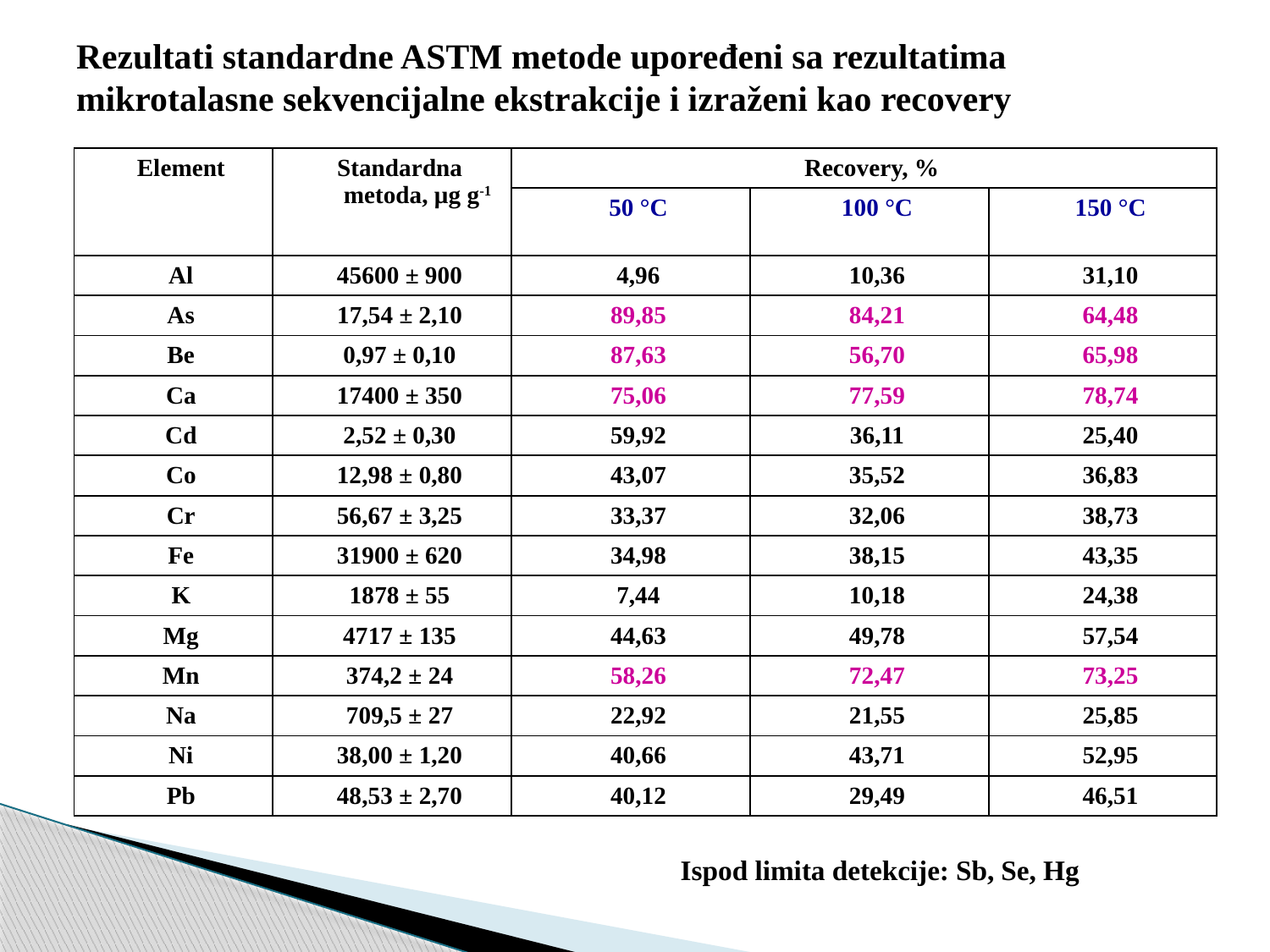

# Rezultati standardne ASTM metode upoređeni sa rezultatima mikrotalasne sekvencijalne ekstrakcije i izraženi kao recovery
| Element | Standardna metoda, μg g-1 | Recovery, % |  |  |
| --- | --- | --- | --- | --- |
|  |  | 50 °C | 100 °C | 150 °C |
| Al | 45600 ± 900 | 4,96 | 10,36 | 31,10 |
| As | 17,54 ± 2,10 | 89,85 | 84,21 | 64,48 |
| Be | 0,97 ± 0,10 | 87,63 | 56,70 | 65,98 |
| Ca | 17400 ± 350 | 75,06 | 77,59 | 78,74 |
| Cd | 2,52 ± 0,30 | 59,92 | 36,11 | 25,40 |
| Co | 12,98 ± 0,80 | 43,07 | 35,52 | 36,83 |
| Cr | 56,67 ± 3,25 | 33,37 | 32,06 | 38,73 |
| Fe | 31900 ± 620 | 34,98 | 38,15 | 43,35 |
| K | 1878 ± 55 | 7,44 | 10,18 | 24,38 |
| Mg | 4717 ± 135 | 44,63 | 49,78 | 57,54 |
| Mn | 374,2 ± 24 | 58,26 | 72,47 | 73,25 |
| Na | 709,5 ± 27 | 22,92 | 21,55 | 25,85 |
| Ni | 38,00 ± 1,20 | 40,66 | 43,71 | 52,95 |
| Pb | 48,53 ± 2,70 | 40,12 | 29,49 | 46,51 |
Ispod limita detekcije: Sb, Se, Hg